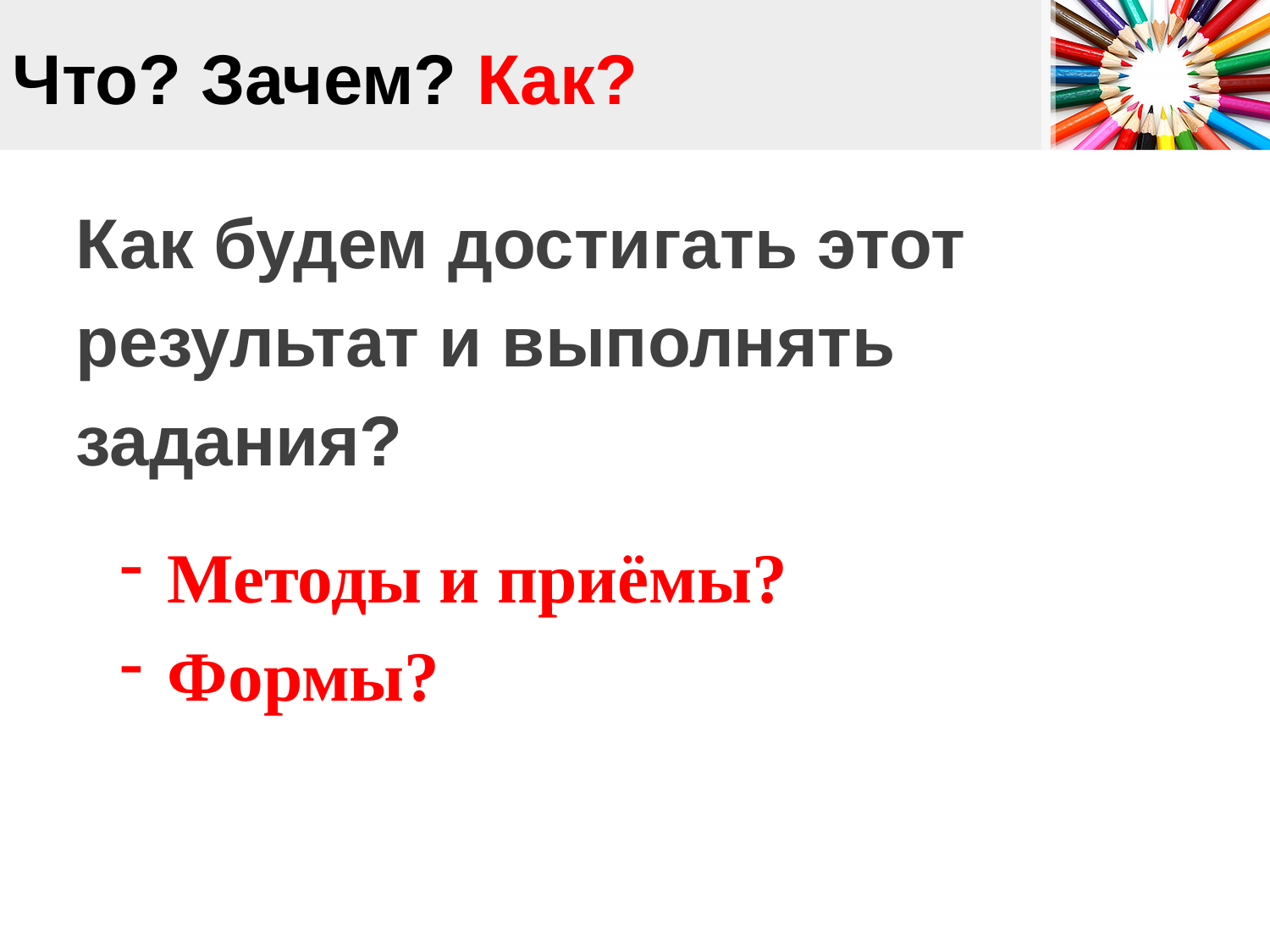

# Что? Зачем? Как?
Как будем достигать этот
результат и выполнять
задания?
Методы и приёмы?
Формы?